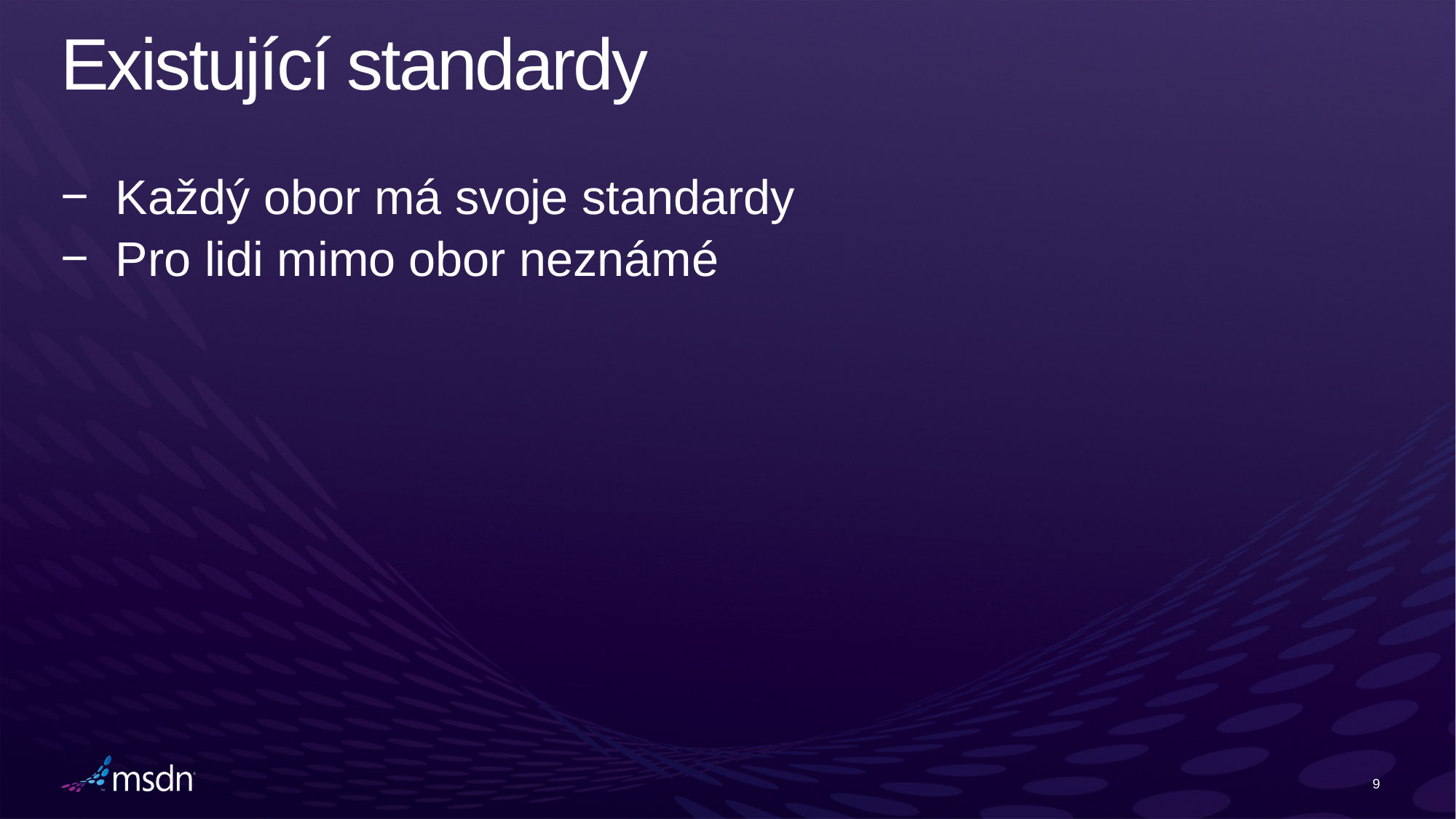

# Existující standardy
Každý obor má svoje standardy
Pro lidi mimo obor neznámé
9